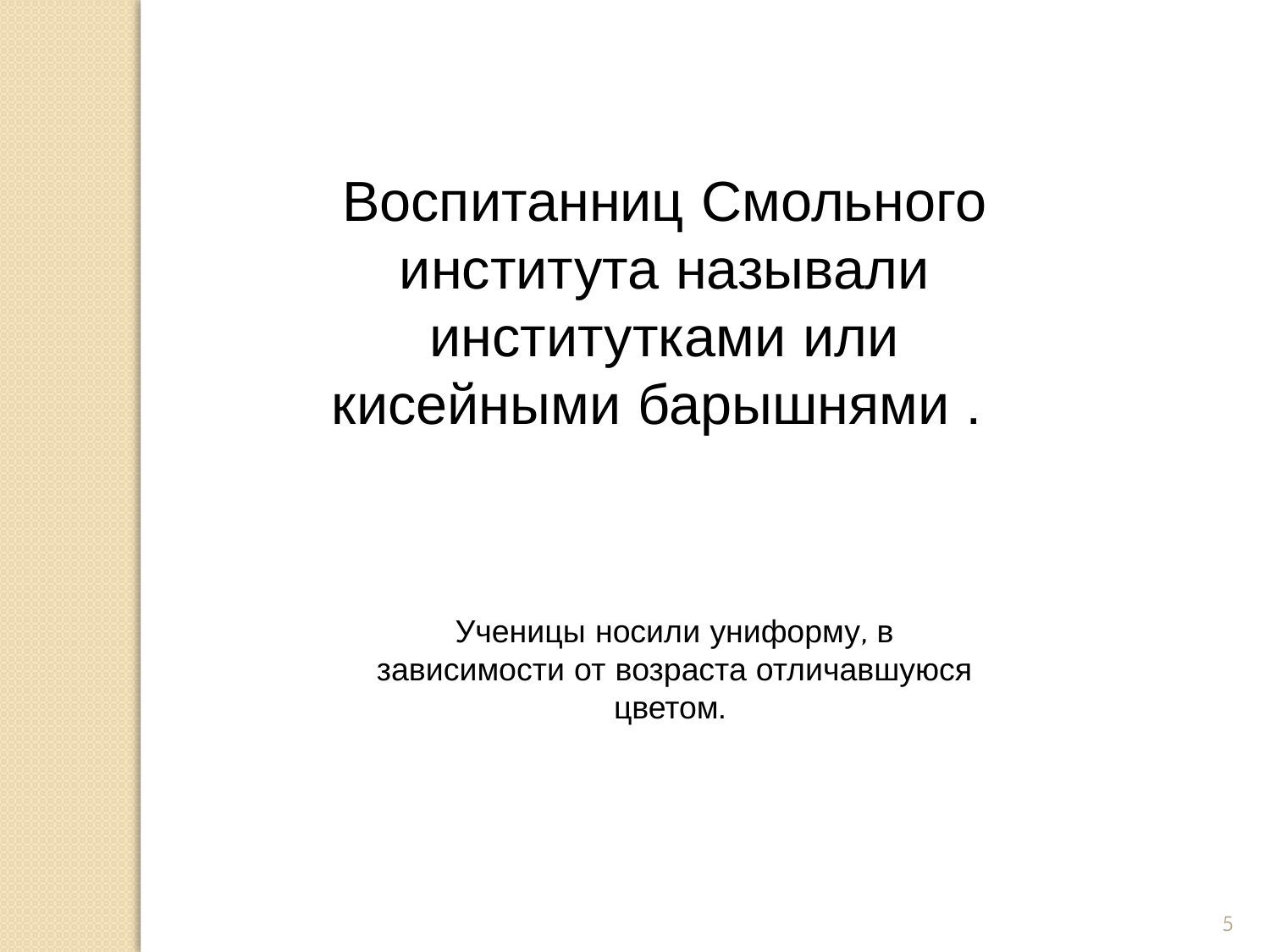

Воспитанниц Смольного института называли институтками или кисейными барышнями .
Ученицы носили униформу, в зависимости от возраста отличавшуюся цветом.
5